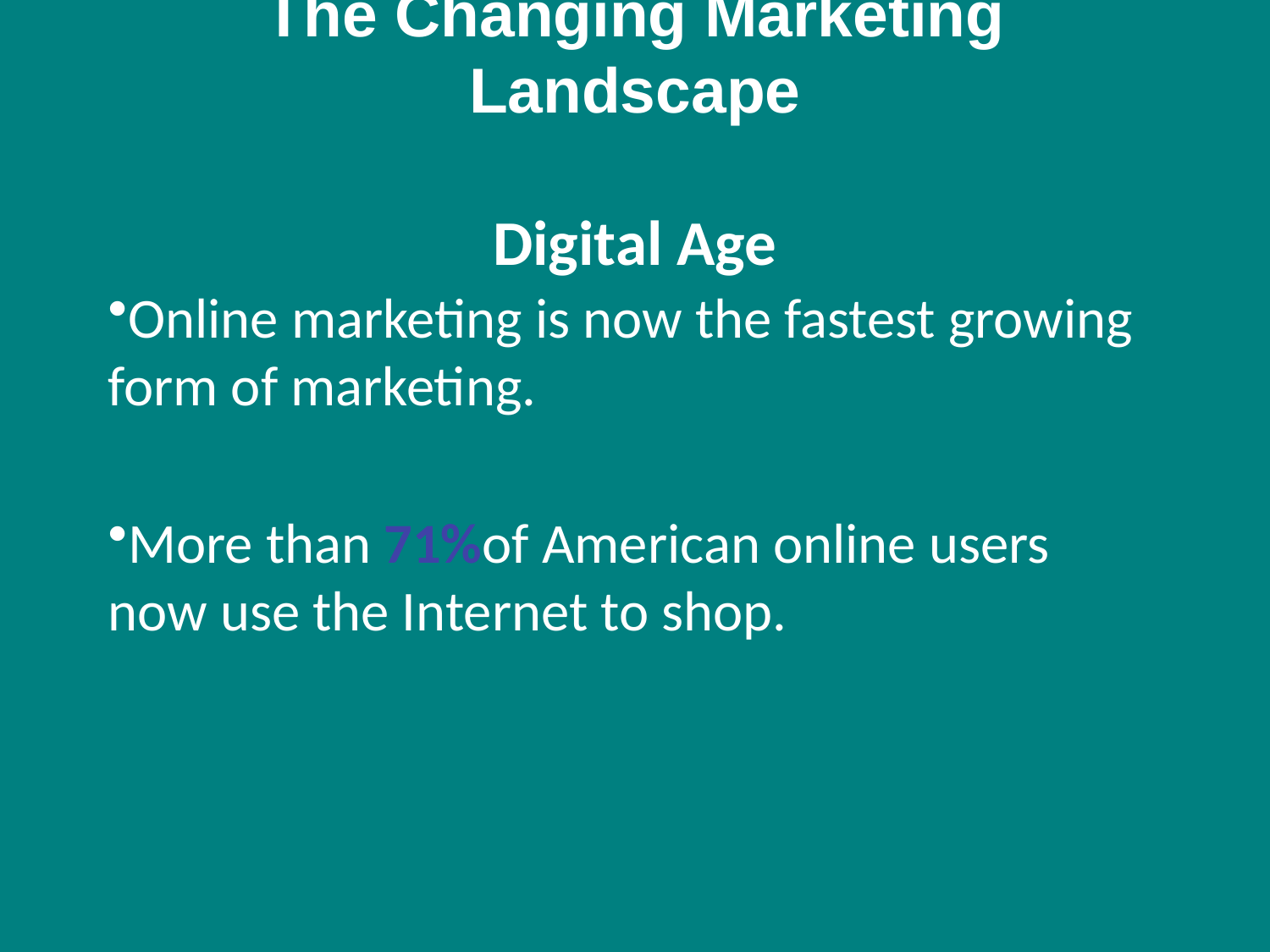

# The Changing Marketing Landscape Digital Age

Online marketing is now the fastest growing form of marketing.

More than 71%of American online users now use the Internet to shop.